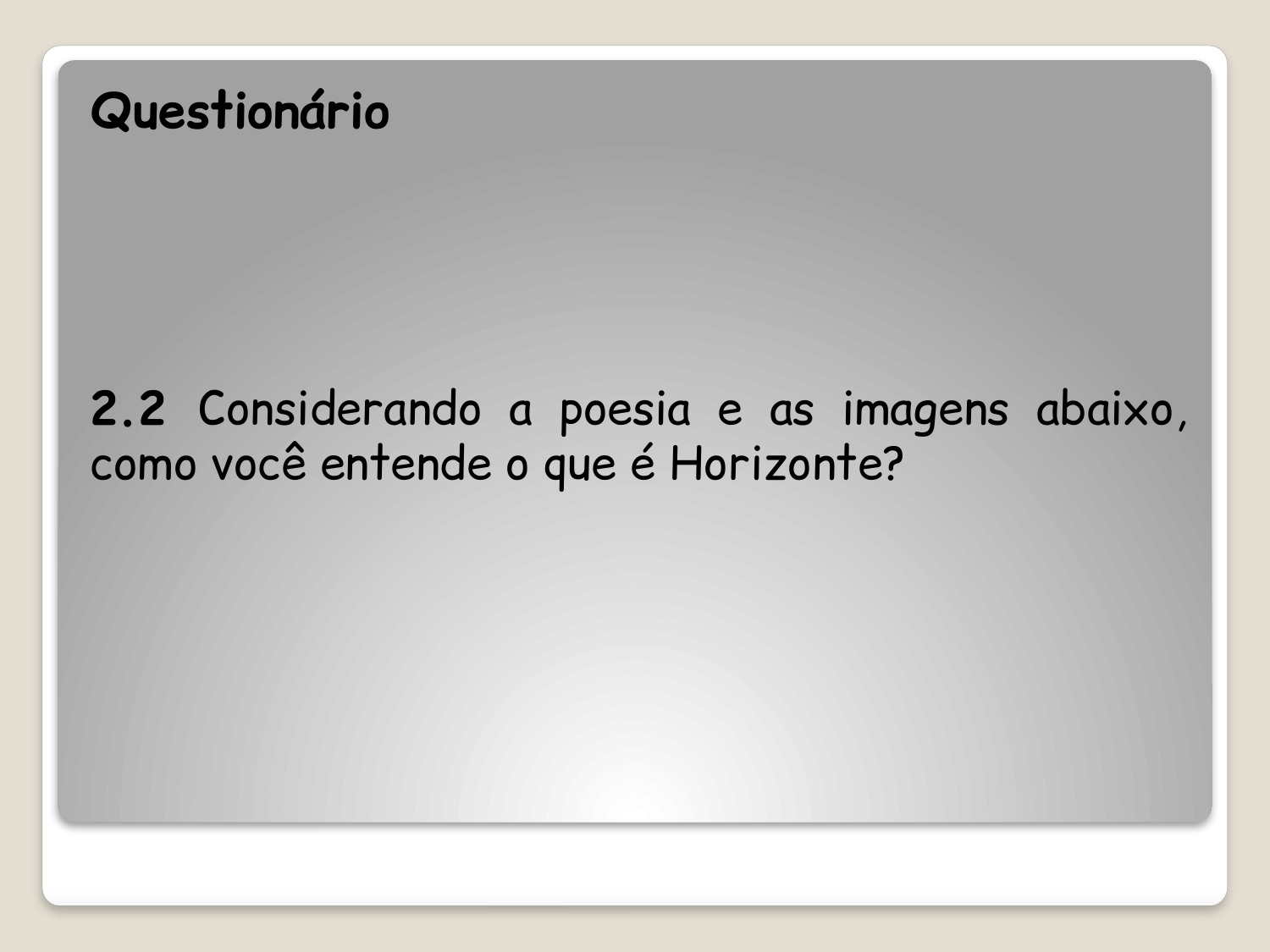

Questionário
2.2 Considerando a poesia e as imagens abaixo, como você entende o que é Horizonte?